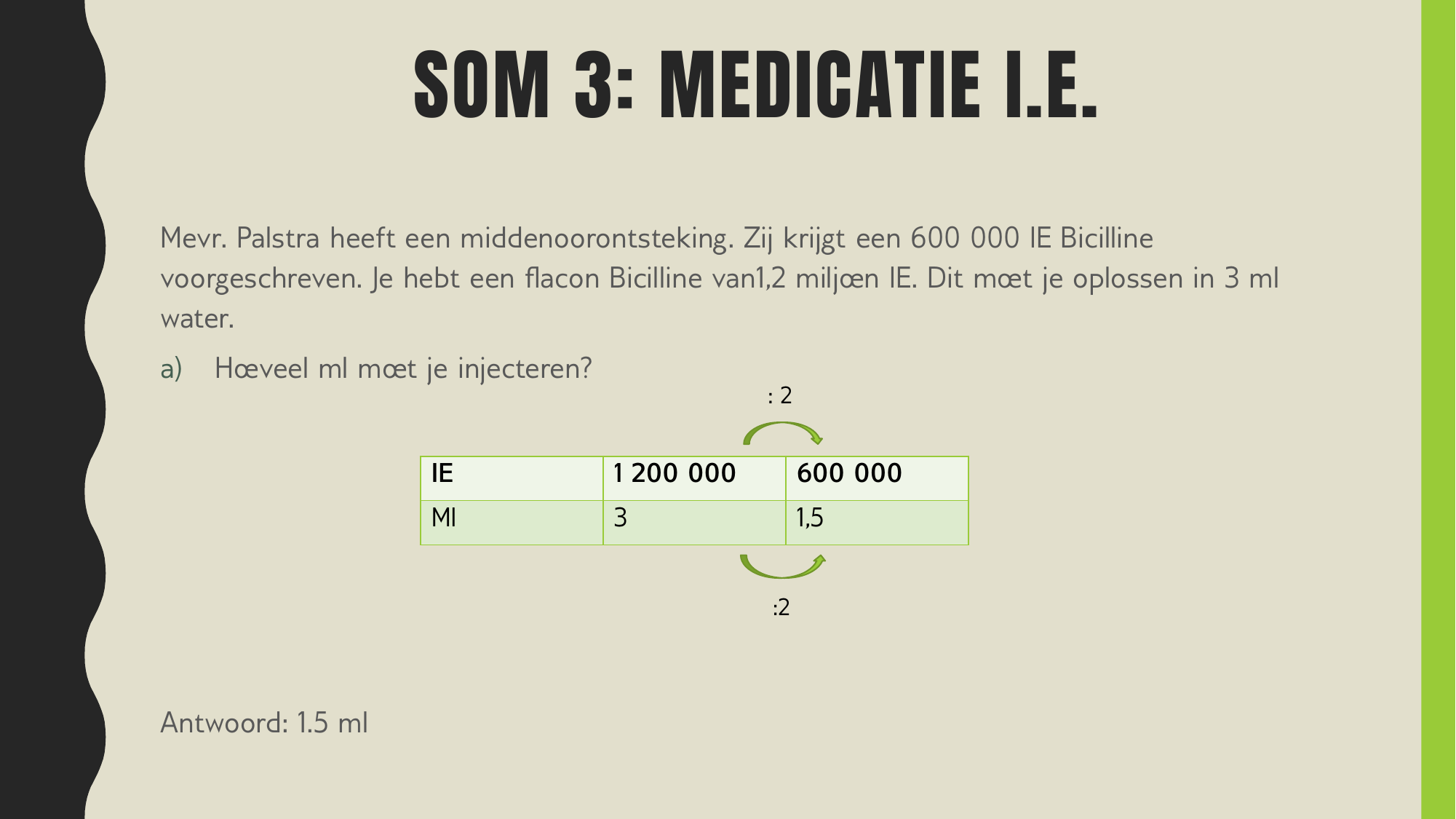

# Som 3: Medicatie i.E.
Mevr. Palstra heeft een middenoorontsteking. Zij krijgt een 600 000 IE Bicilline voorgeschreven. Je hebt een flacon Bicilline van1,2 miljoen IE. Dit moet je oplossen in 3 ml water.
Hoeveel ml moet je injecteren?

Antwoord: 1.5 ml

: 2

| IE | 1 200 000 | 600 000 |
| --- | --- | --- |
| Ml | 3 | 1,5 |

:2